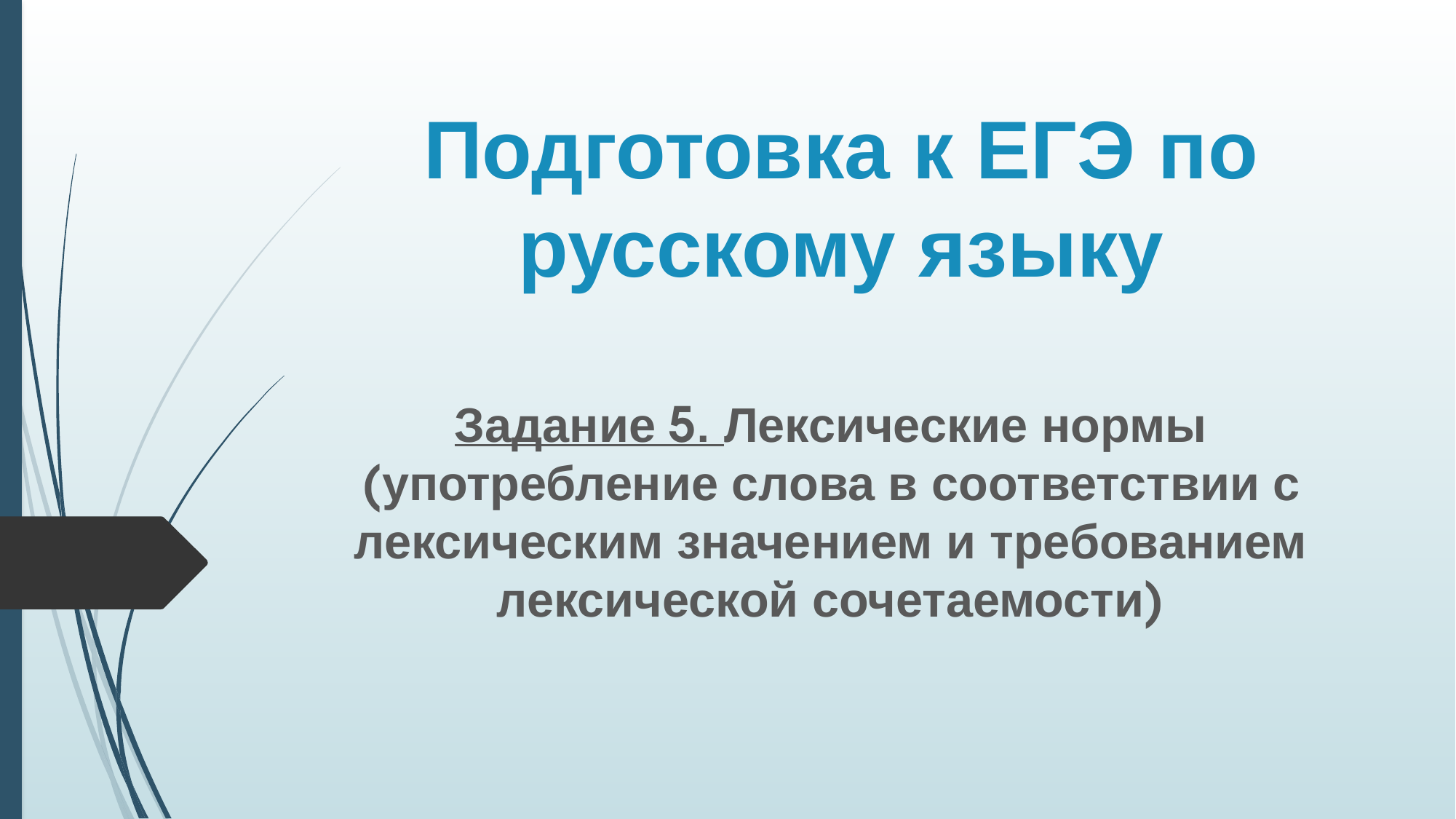

# Подготовка к ЕГЭ по русскому языку
Задание 5. Лексические нормы (употребление слова в соответствии с лексическим значением и требованием лексической сочетаемости)